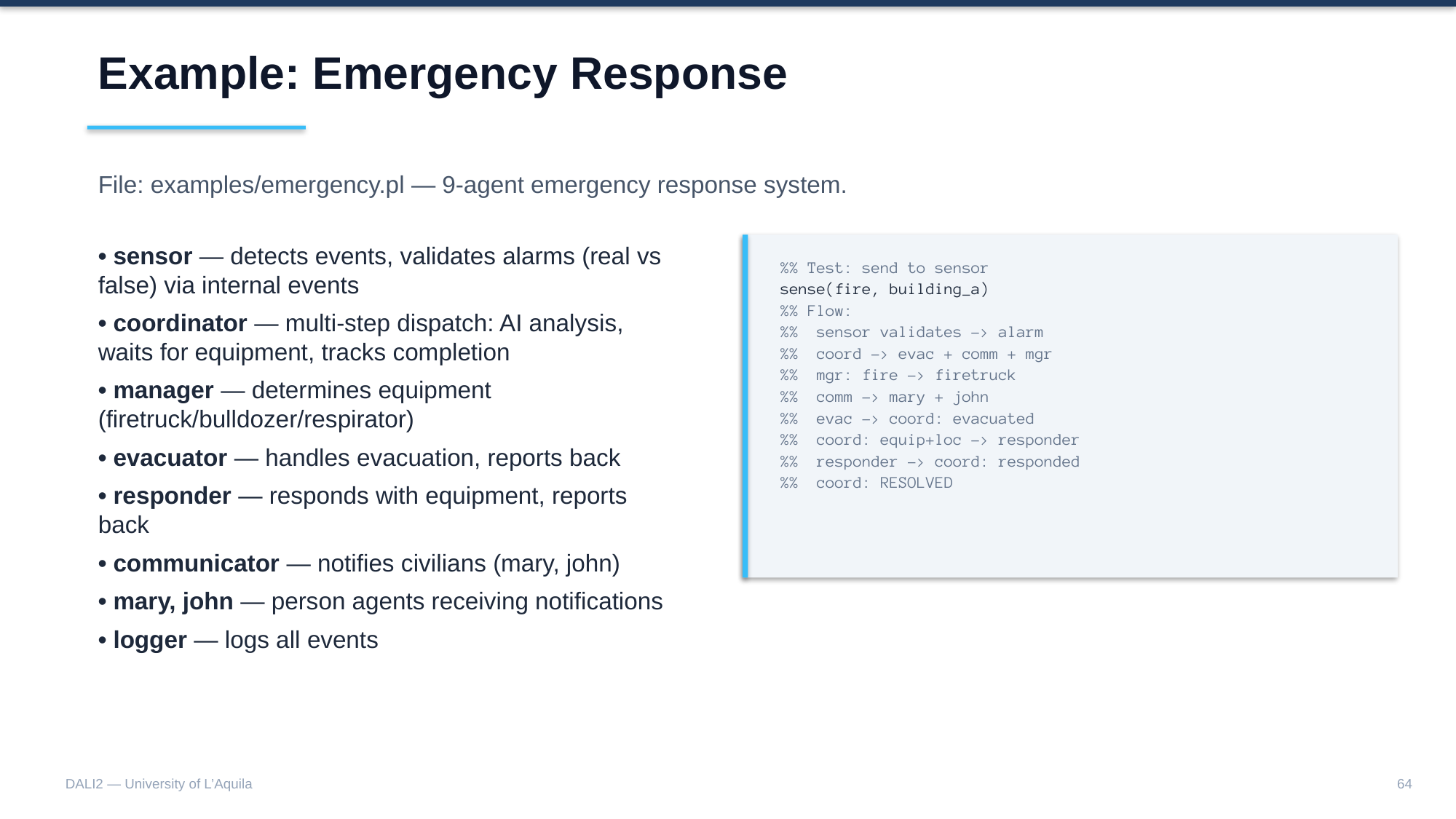

Example: Emergency Response

File: examples/emergency.pl — 9-agent emergency response system.
• sensor — detects events, validates alarms (real vs false) via internal events
• coordinator — multi-step dispatch: AI analysis, waits for equipment, tracks completion
• manager — determines equipment (firetruck/bulldozer/respirator)
• evacuator — handles evacuation, reports back
• responder — responds with equipment, reports back
• communicator — notifies civilians (mary, john)
• mary, john — person agents receiving notifications
• logger — logs all events

%% Test: send to sensor
sense(fire, building_a)
%% Flow:
%%  sensor validates -> alarm
%%  coord -> evac + comm + mgr
%%  mgr: fire -> firetruck
%%  comm -> mary + john
%%  evac -> coord: evacuated
%%  coord: equip+loc -> responder
%%  responder -> coord: responded
%%  coord: RESOLVED
DALI2 — University of L’Aquila
64